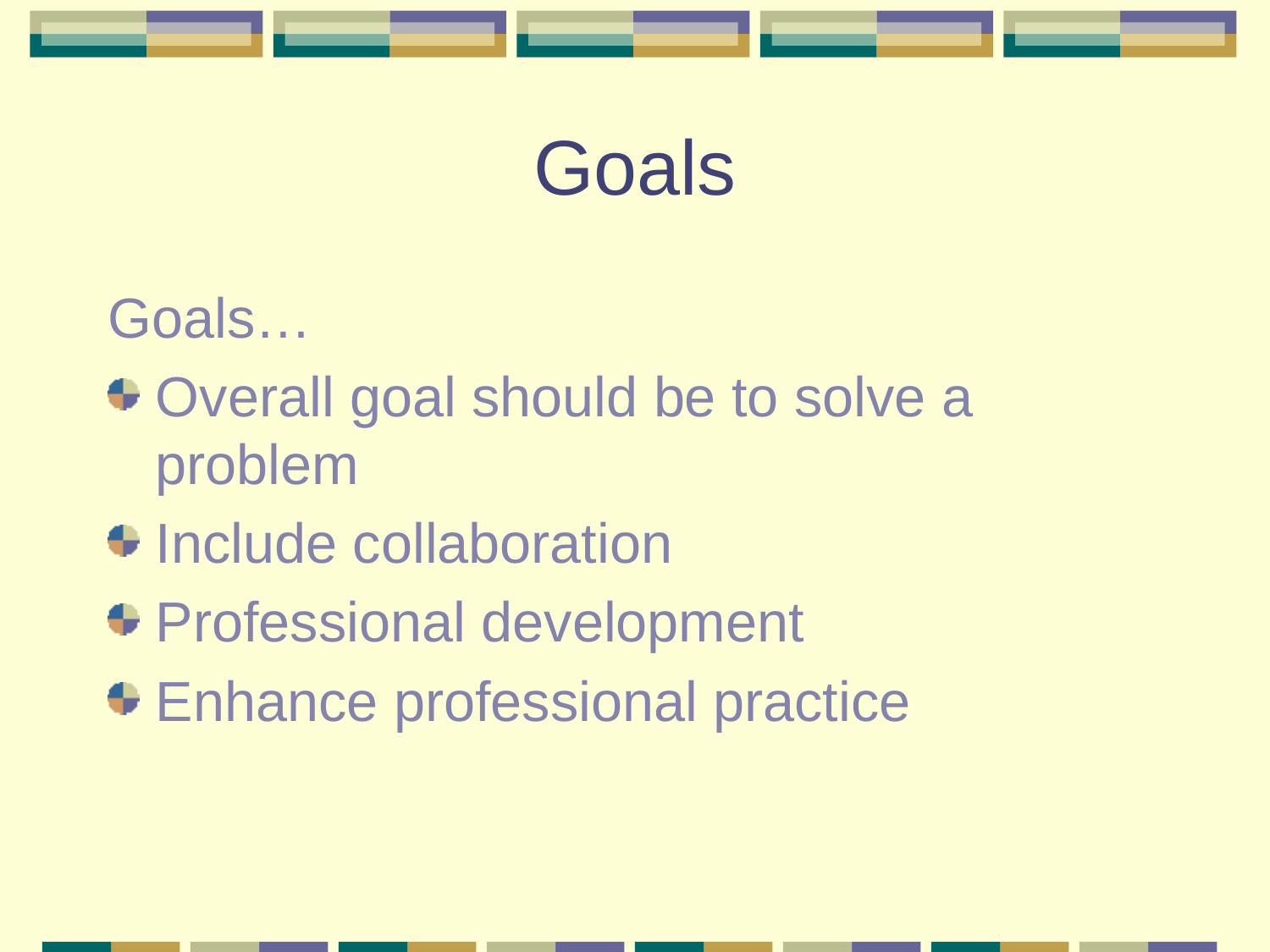

# Goals
Goals…
Overall goal should be to solve a problem
Include collaboration
Professional development
Enhance professional practice